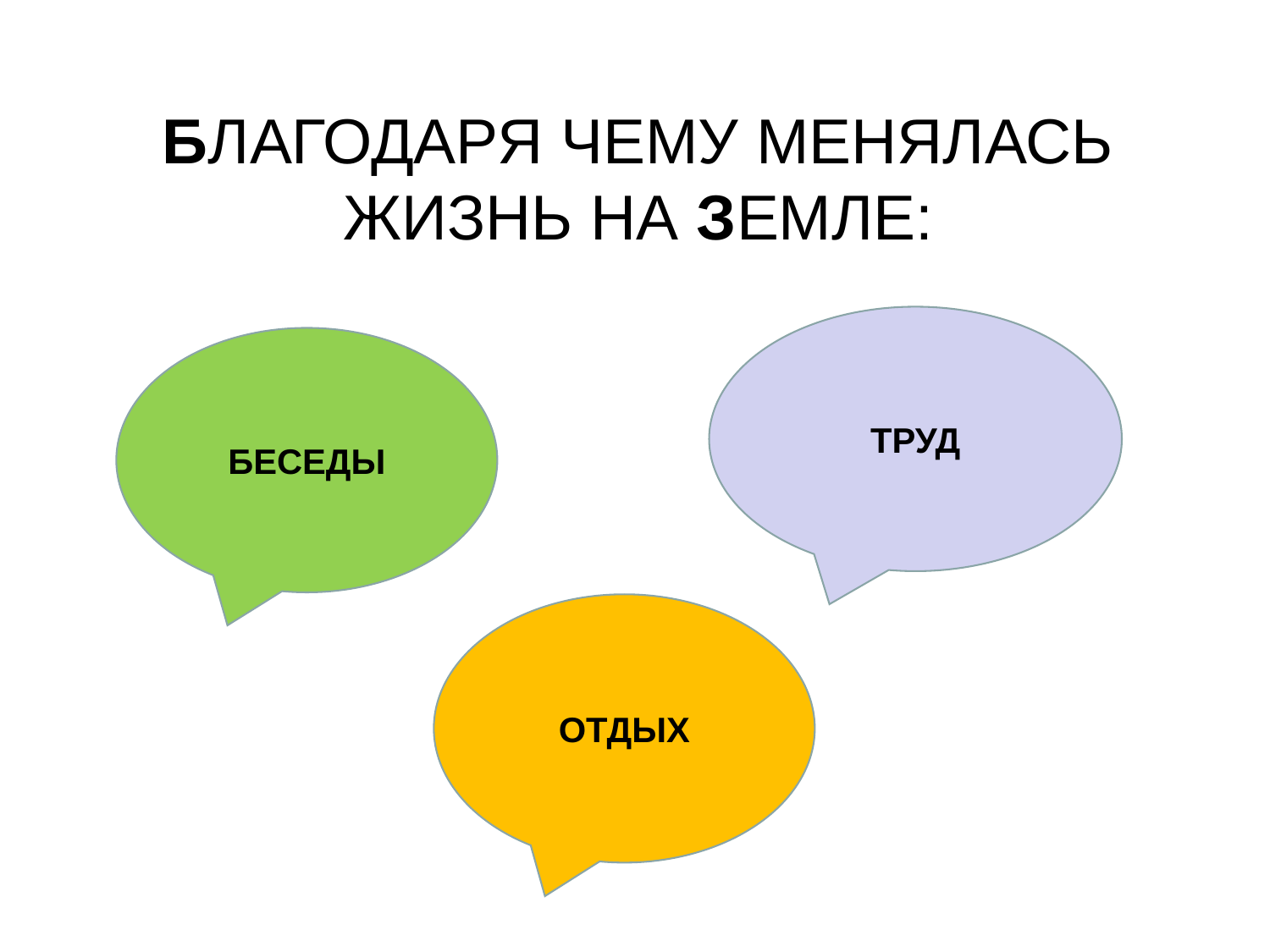

БЛАГОДАРЯ ЧЕМУ МЕНЯЛАСЬ ЖИЗНЬ НА ЗЕМЛЕ:
ТРУД
БЕСЕДЫ
ОТДЫХ